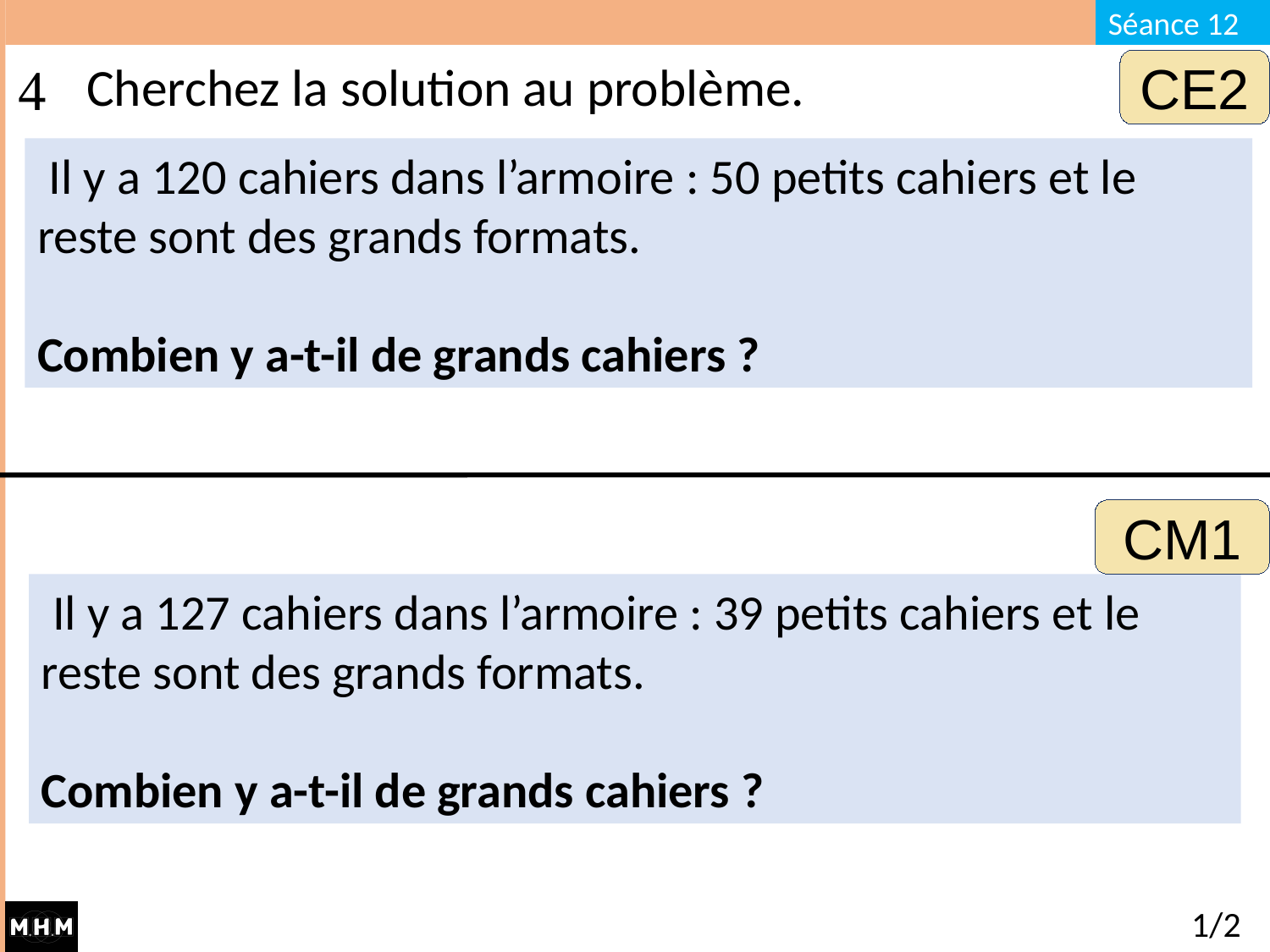

# Cherchez la solution au problème.
CE2
 Il y a 120 cahiers dans l’armoire : 50 petits cahiers et le reste sont des grands formats.

Combien y a-t-il de grands cahiers ?

CM1
 Il y a 127 cahiers dans l’armoire : 39 petits cahiers et le reste sont des grands formats.

Combien y a-t-il de grands cahiers ?
1/2